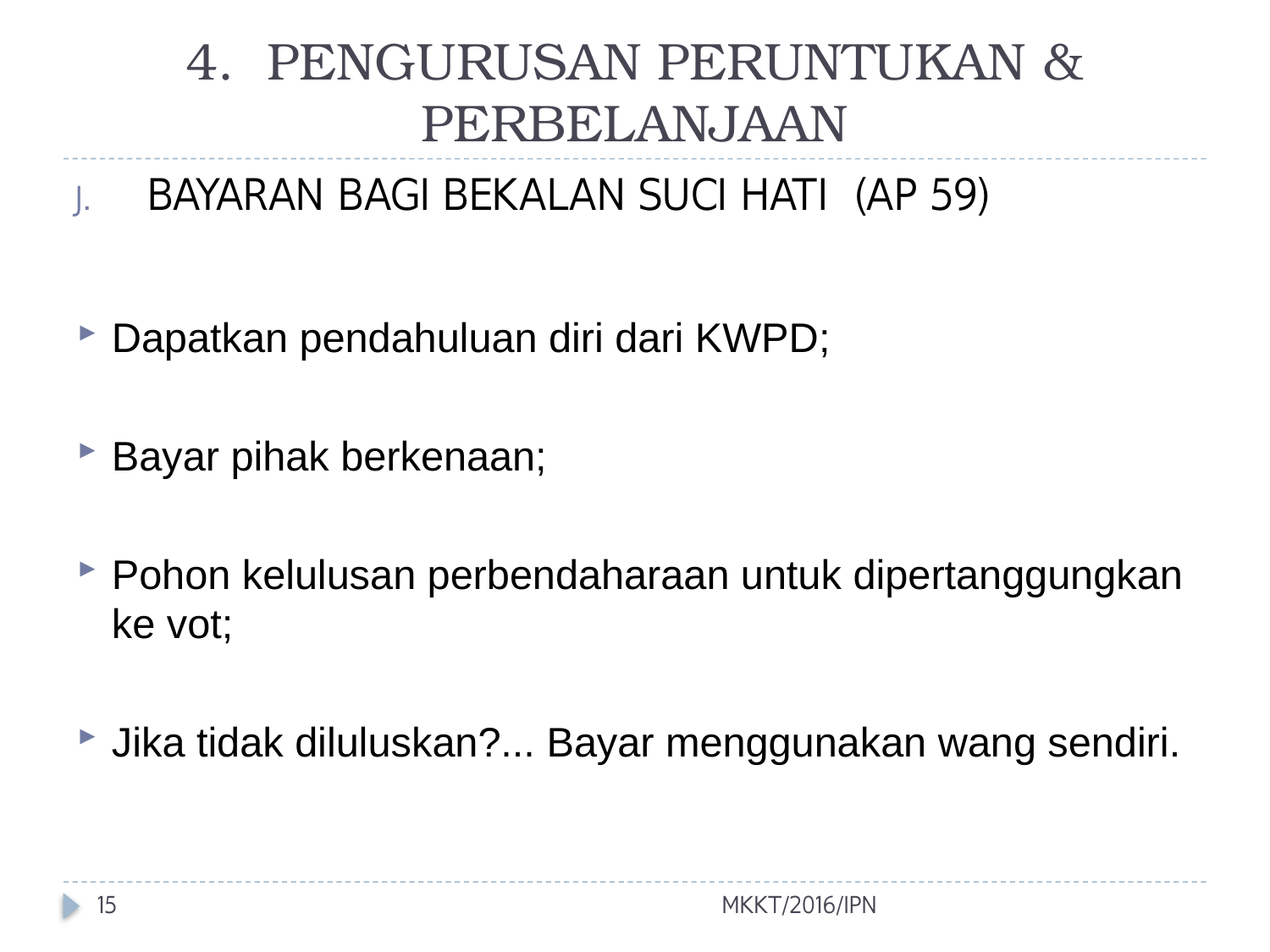

# 4.  PENGURUSAN PERUNTUKAN & PERBELANJAAN
BAYARAN BAGI BEKALAN SUCI HATI  (AP 59)

Dapatkan pendahuluan diri dari KWPD;

Bayar pihak berkenaan;

Pohon kelulusan perbendaharaan untuk dipertanggungkan ke vot;

Jika tidak diluluskan?... Bayar menggunakan wang sendiri.

15
MKKT/2016/IPN